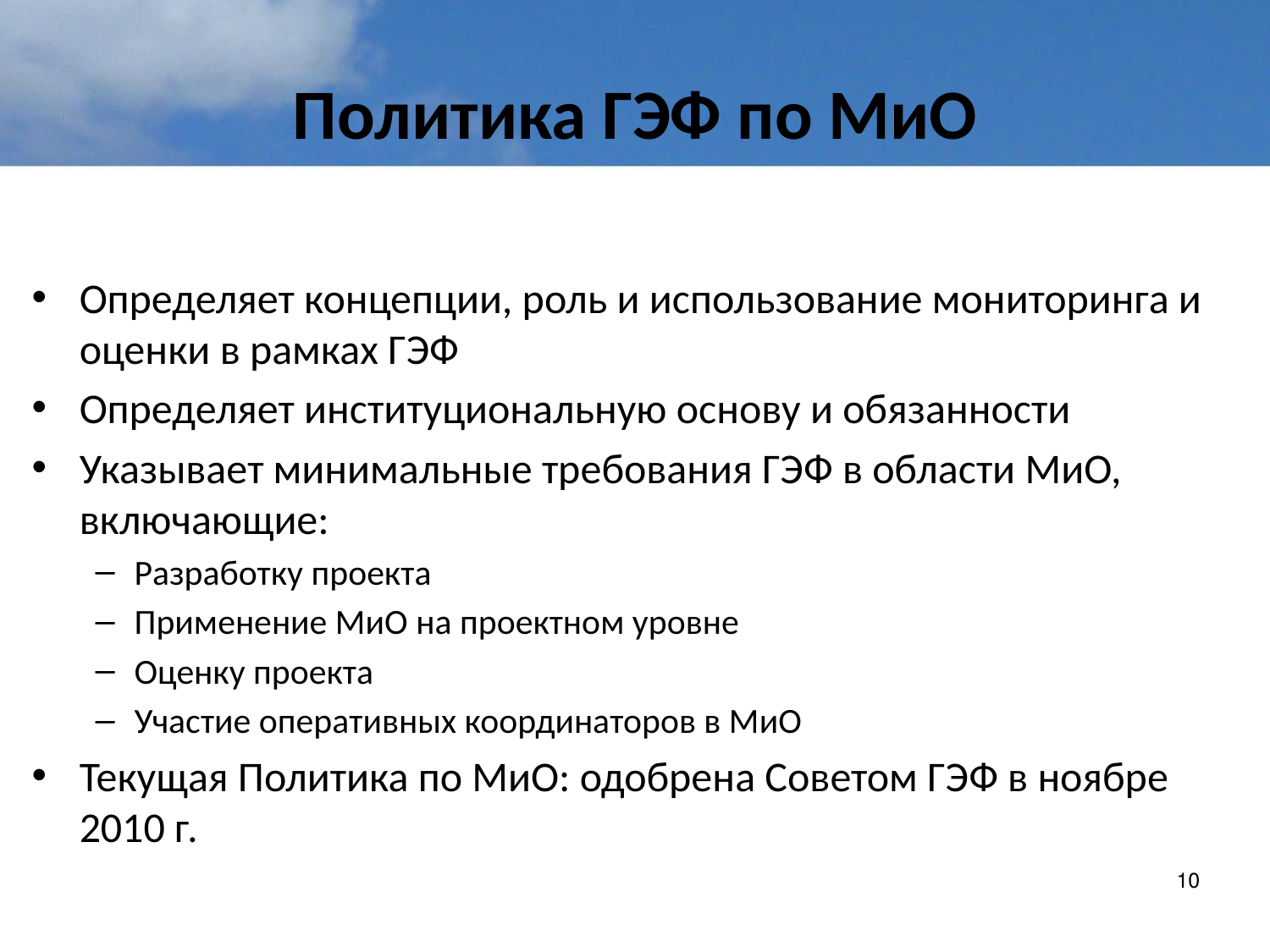

# Политика ГЭФ по МиО

Определяет концепции, роль и использование мониторинга и оценки в рамках ГЭФ
Определяет институциональную основу и обязанности
Указывает минимальные требования ГЭФ в области МиО, включающие:
Разработку проекта
Применение МиО на проектном уровне
Оценку проекта
Участие оперативных координаторов в МиО
Текущая Политика по МиО: одобрена Советом ГЭФ в ноябре 2010 г.
10